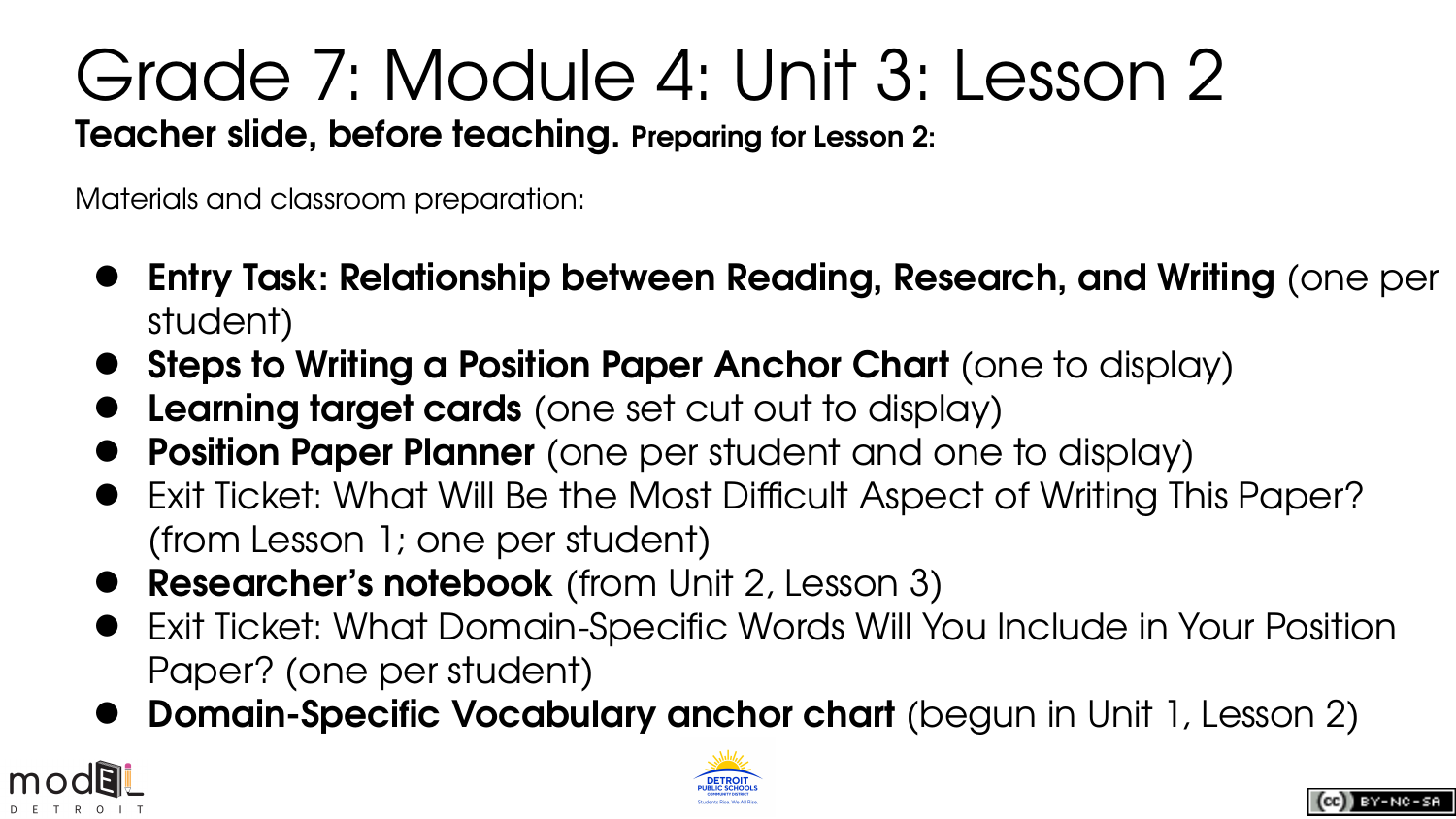

Grade 7: Module 4: Unit 3: Lesson 2
Teacher slide, before teaching. Preparing for Lesson 2:

Materials and classroom preparation:

Entry Task: Relationship between Reading, Research, and Writing (one per student)
Steps to Writing a Position Paper Anchor Chart (one to display)
Learning target cards (one set cut out to display)
Position Paper Planner (one per student and one to display)
Exit Ticket: What Will Be the Most Difficult Aspect of Writing This Paper? (from Lesson 1; one per student)
Researcher’s notebook (from Unit 2, Lesson 3)
Exit Ticket: What Domain-Specific Words Will You Include in Your Position Paper? (one per student)
Domain-Specific Vocabulary anchor chart (begun in Unit 1, Lesson 2)